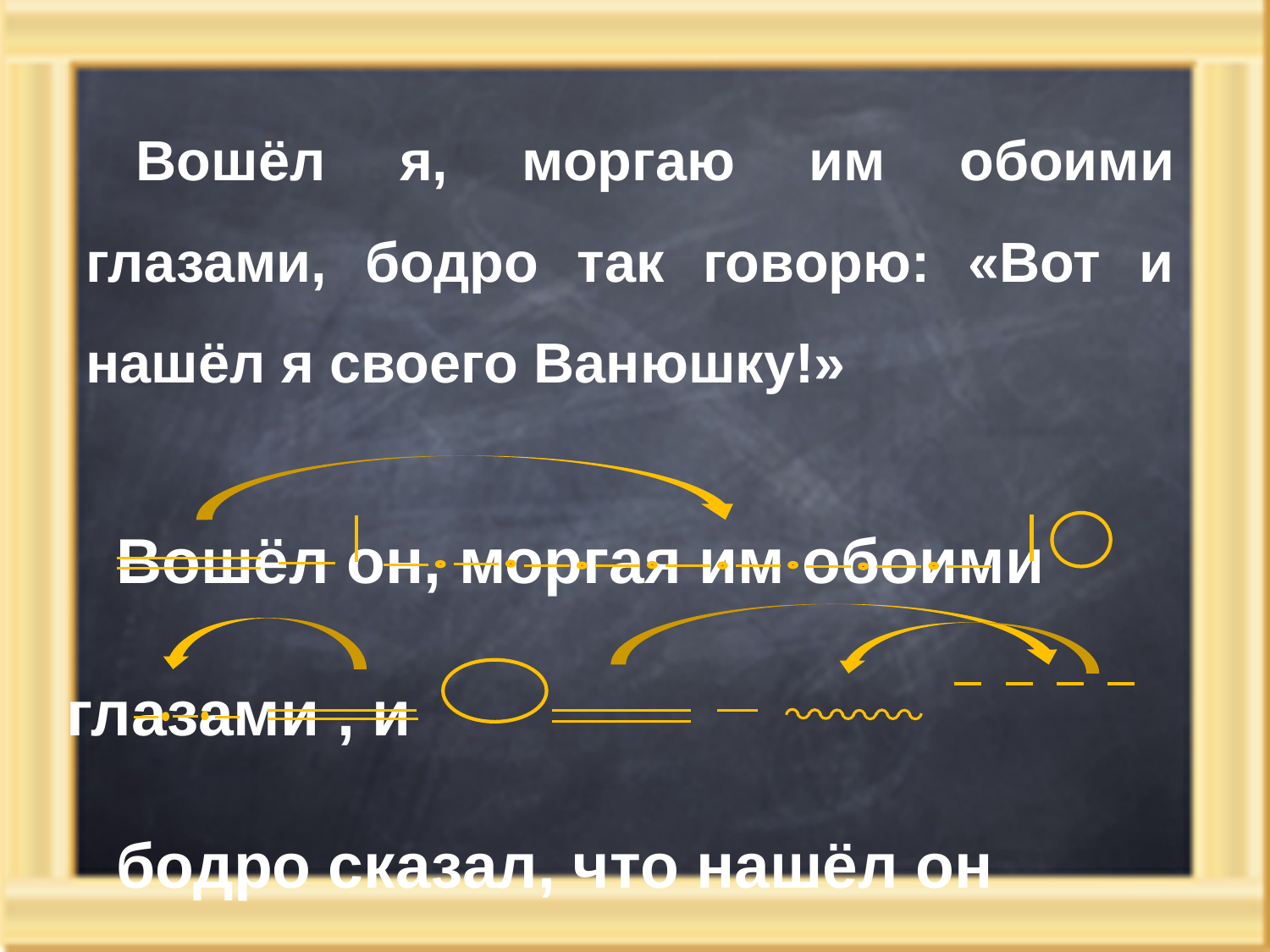

Вошёл я, моргаю им обоими глазами, бодро так говорю: «Вот и нашёл я своего Ванюшку!»
Вошёл он, моргая им обоими глазами , и
бодро сказал, что нашёл он своего Ванюшку.